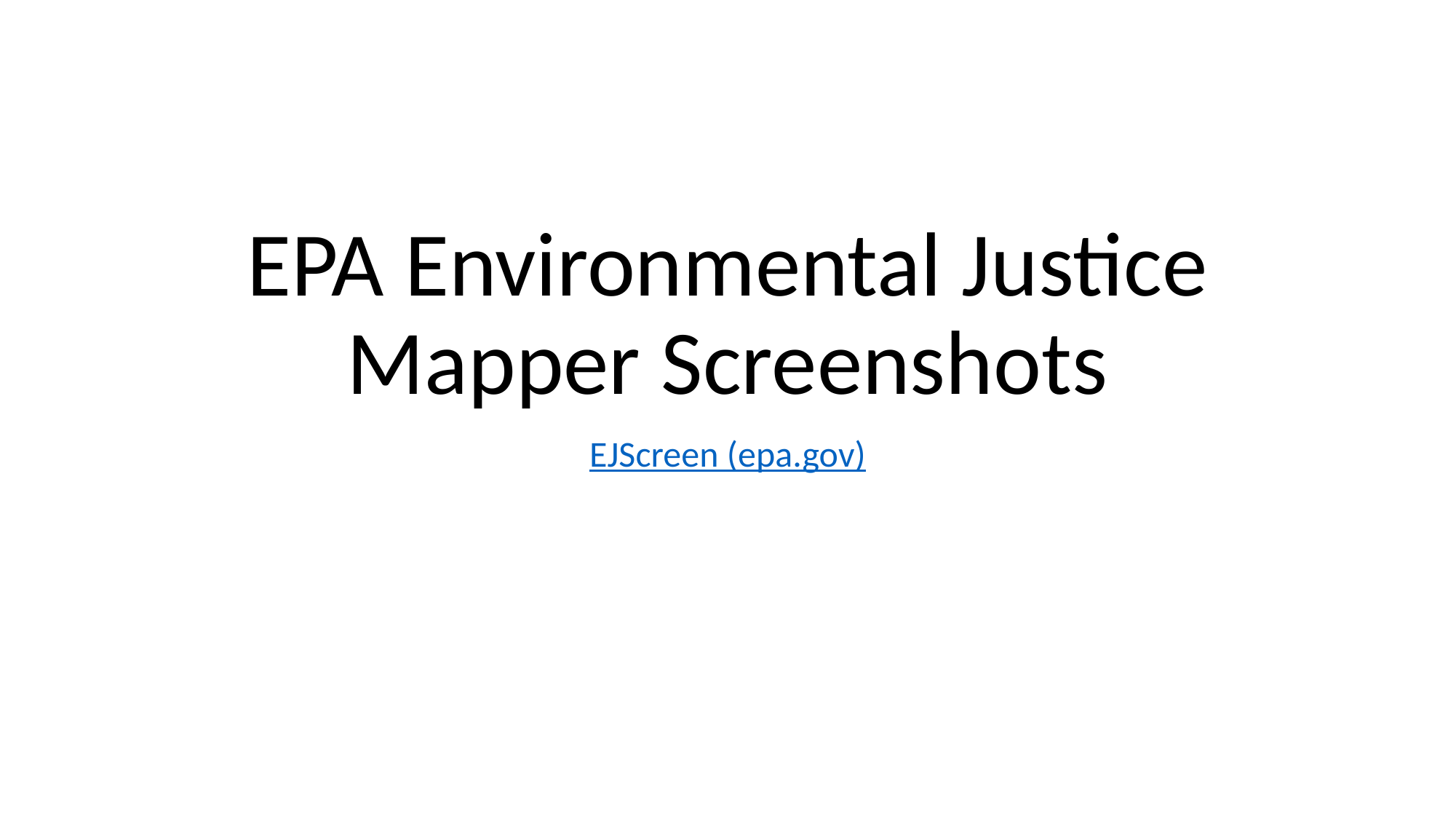

# EPA Environmental Justice Mapper Screenshots
EJScreen (epa.gov)